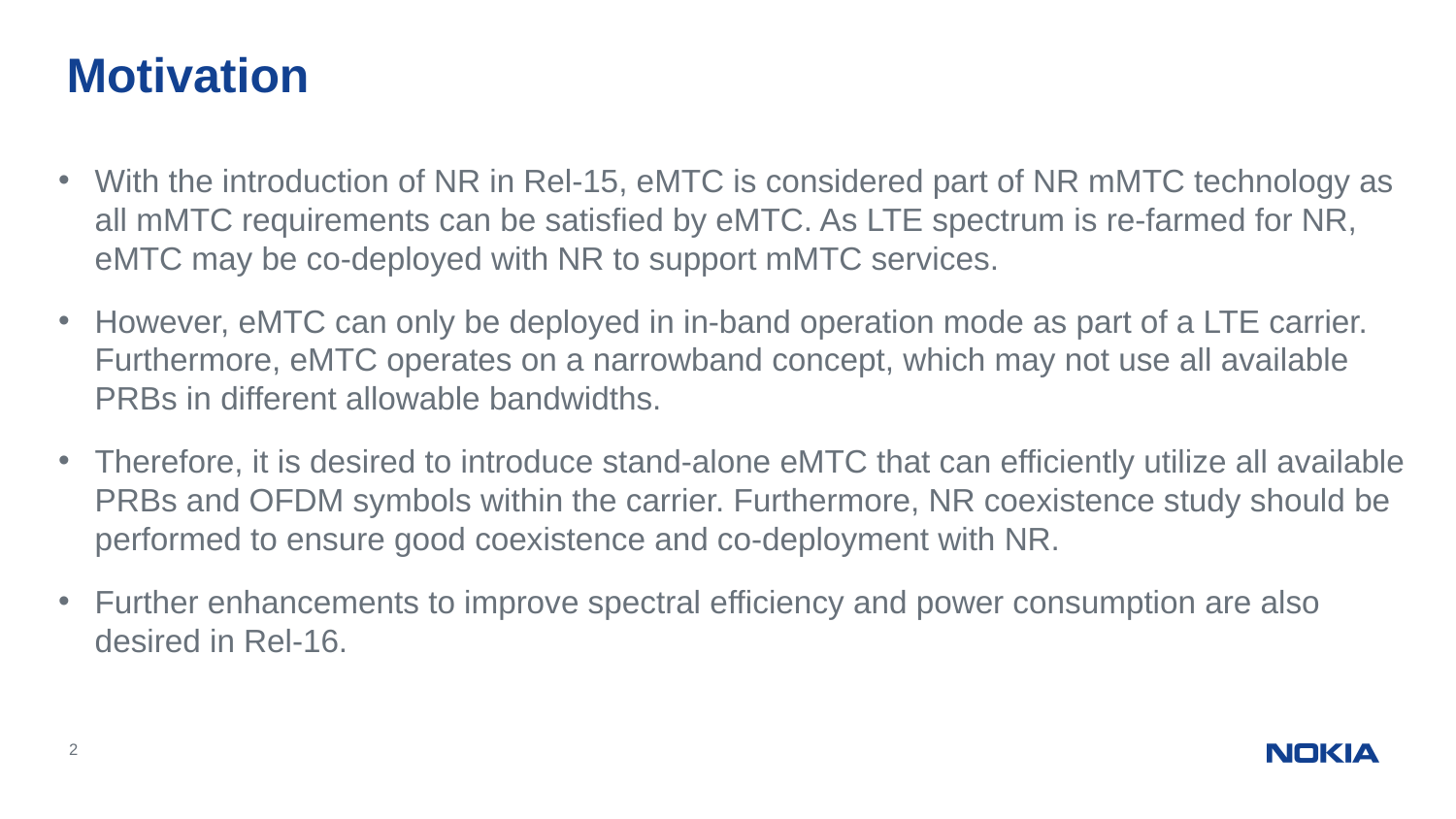

# Motivation
With the introduction of NR in Rel-15, eMTC is considered part of NR mMTC technology as all mMTC requirements can be satisfied by eMTC. As LTE spectrum is re-farmed for NR, eMTC may be co-deployed with NR to support mMTC services.
However, eMTC can only be deployed in in-band operation mode as part of a LTE carrier. Furthermore, eMTC operates on a narrowband concept, which may not use all available PRBs in different allowable bandwidths.
Therefore, it is desired to introduce stand-alone eMTC that can efficiently utilize all available PRBs and OFDM symbols within the carrier. Furthermore, NR coexistence study should be performed to ensure good coexistence and co-deployment with NR.
Further enhancements to improve spectral efficiency and power consumption are also desired in Rel-16.